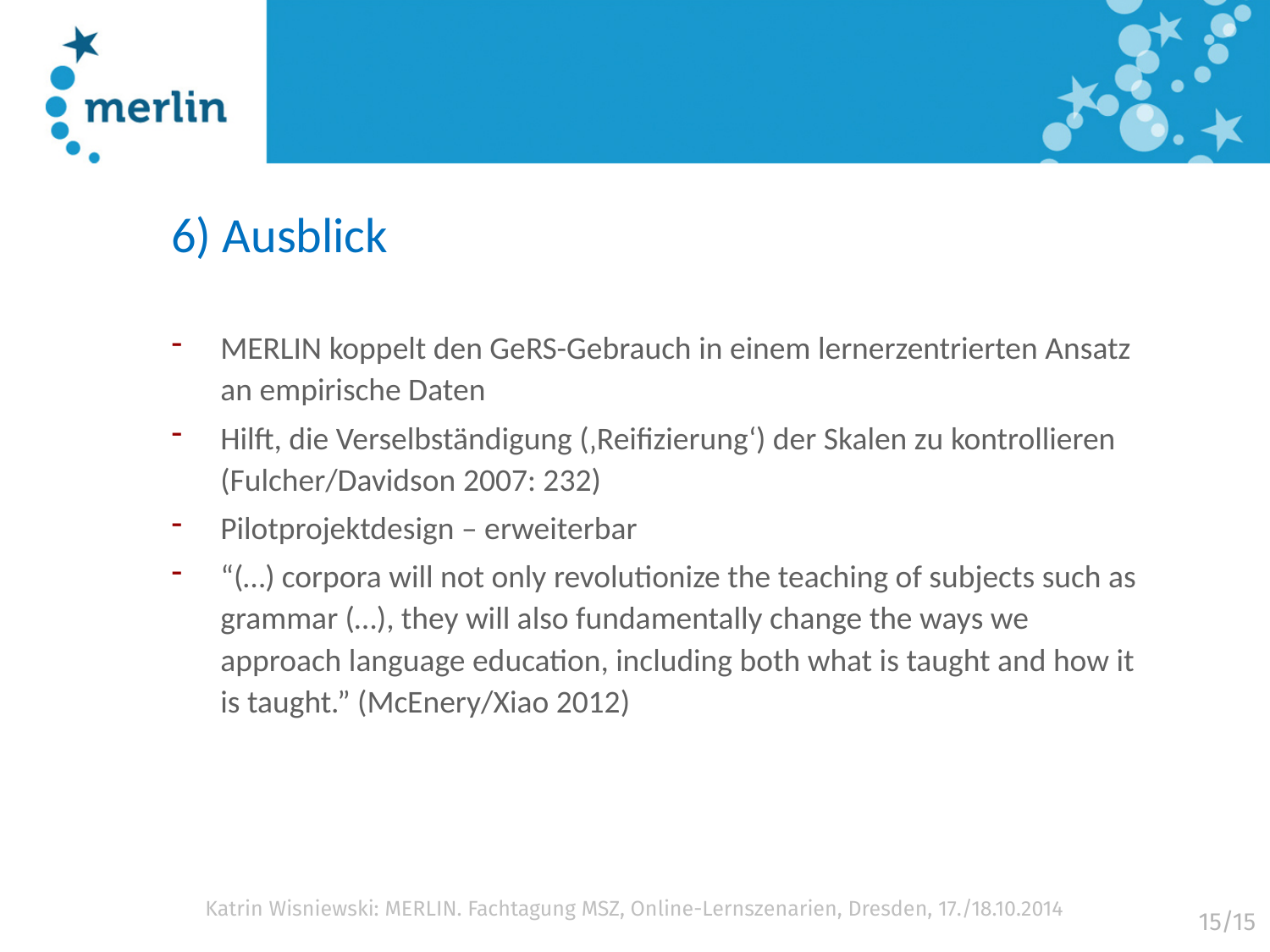

# 6) Ausblick
MERLIN koppelt den GeRS-Gebrauch in einem lernerzentrierten Ansatz an empirische Daten
Hilft, die Verselbständigung (‚Reifizierung‘) der Skalen zu kontrollieren (Fulcher/Davidson 2007: 232)
Pilotprojektdesign – erweiterbar
“(…) corpora will not only revolutionize the teaching of subjects such as grammar (…), they will also fundamentally change the ways we approach language education, including both what is taught and how it is taught.” (McEnery/Xiao 2012)

15/15